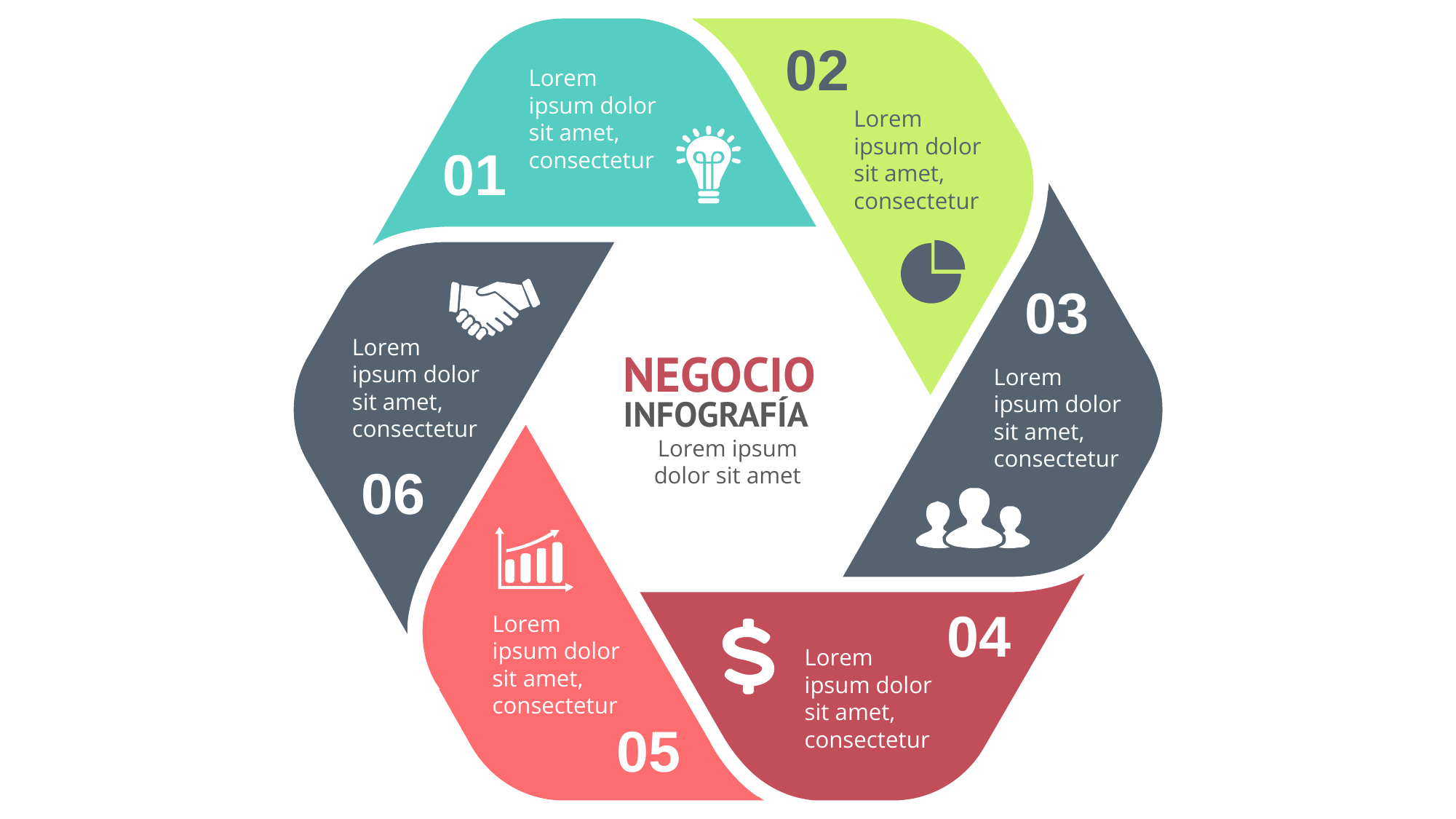

02
Lorem ipsum dolor sit amet, consectetur
Lorem ipsum dolor sit amet, consectetur

01

03

Lorem ipsum dolor sit amet, consectetur
NEGOCIO
Lorem ipsum dolor sit amet, consectetur
INFOGRAFÍA

Lorem ipsum dolor sit amet
06

04
Lorem ipsum dolor sit amet, consectetur

Lorem ipsum dolor sit amet, consectetur
05